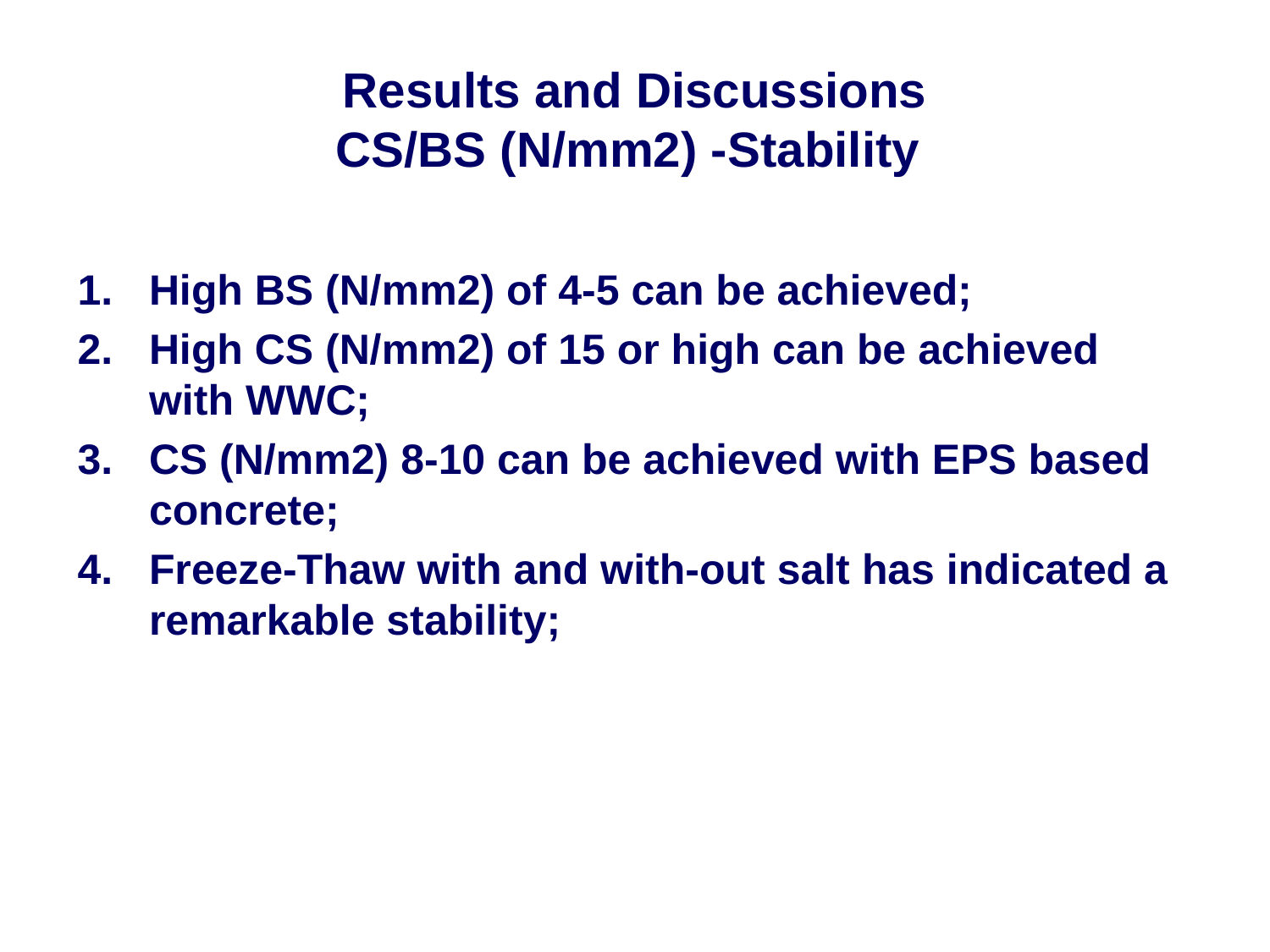

# Results and Discussions CS/BS (N/mm2) -Stability
High BS (N/mm2) of 4-5 can be achieved;
High CS (N/mm2) of 15 or high can be achieved with WWC;
CS (N/mm2) 8-10 can be achieved with EPS based concrete;
Freeze-Thaw with and with-out salt has indicated a remarkable stability;